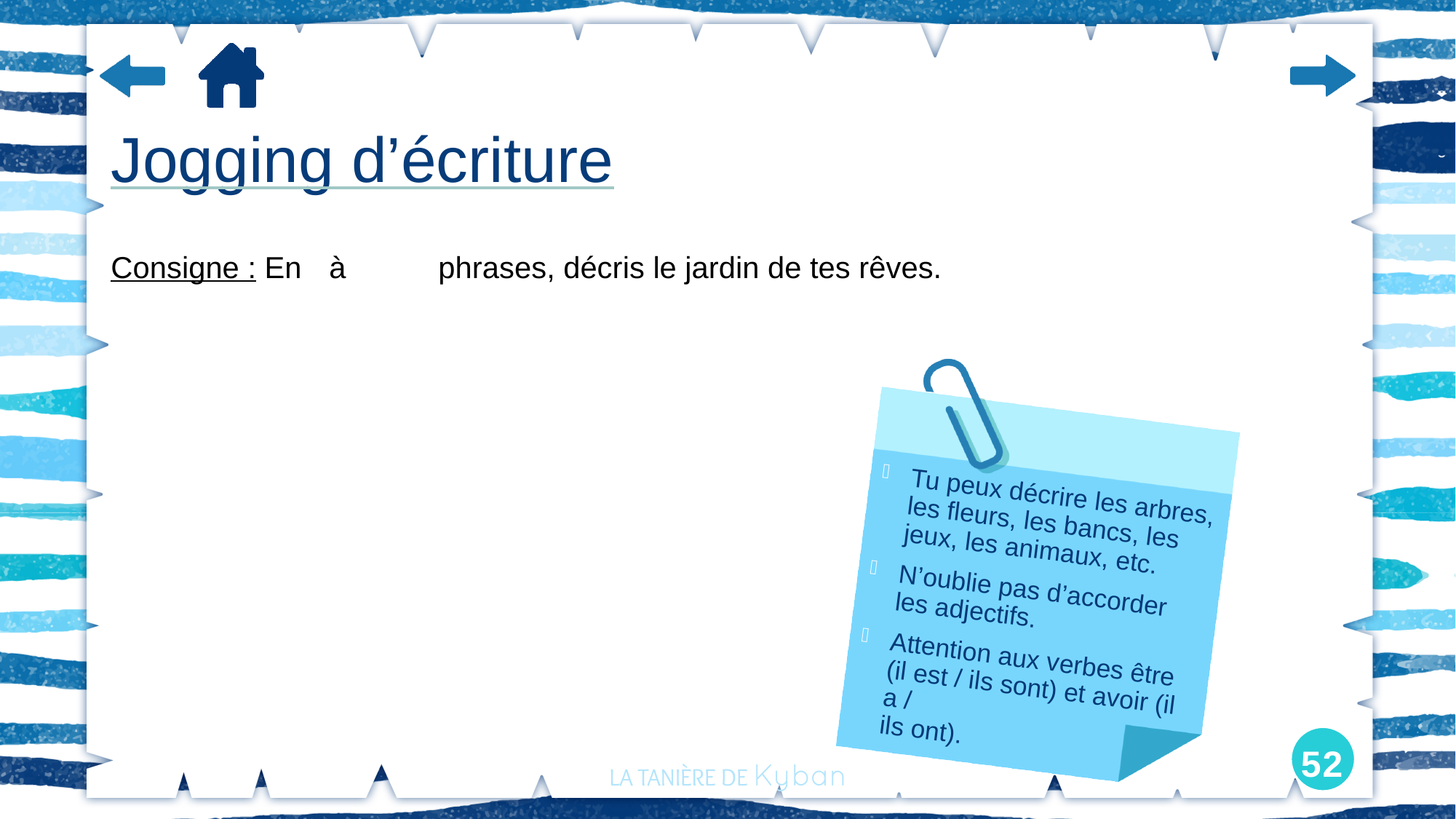

# Jogging d’écriture
Consigne : En	à	phrases, décris le jardin de tes rêves.
Tu peux décrire les arbres, les fleurs, les bancs, les jeux, les animaux, etc.
N’oublie pas d’accorder les adjectifs.
Attention aux verbes être (il est / ils sont) et avoir (il a /
ils ont).
52